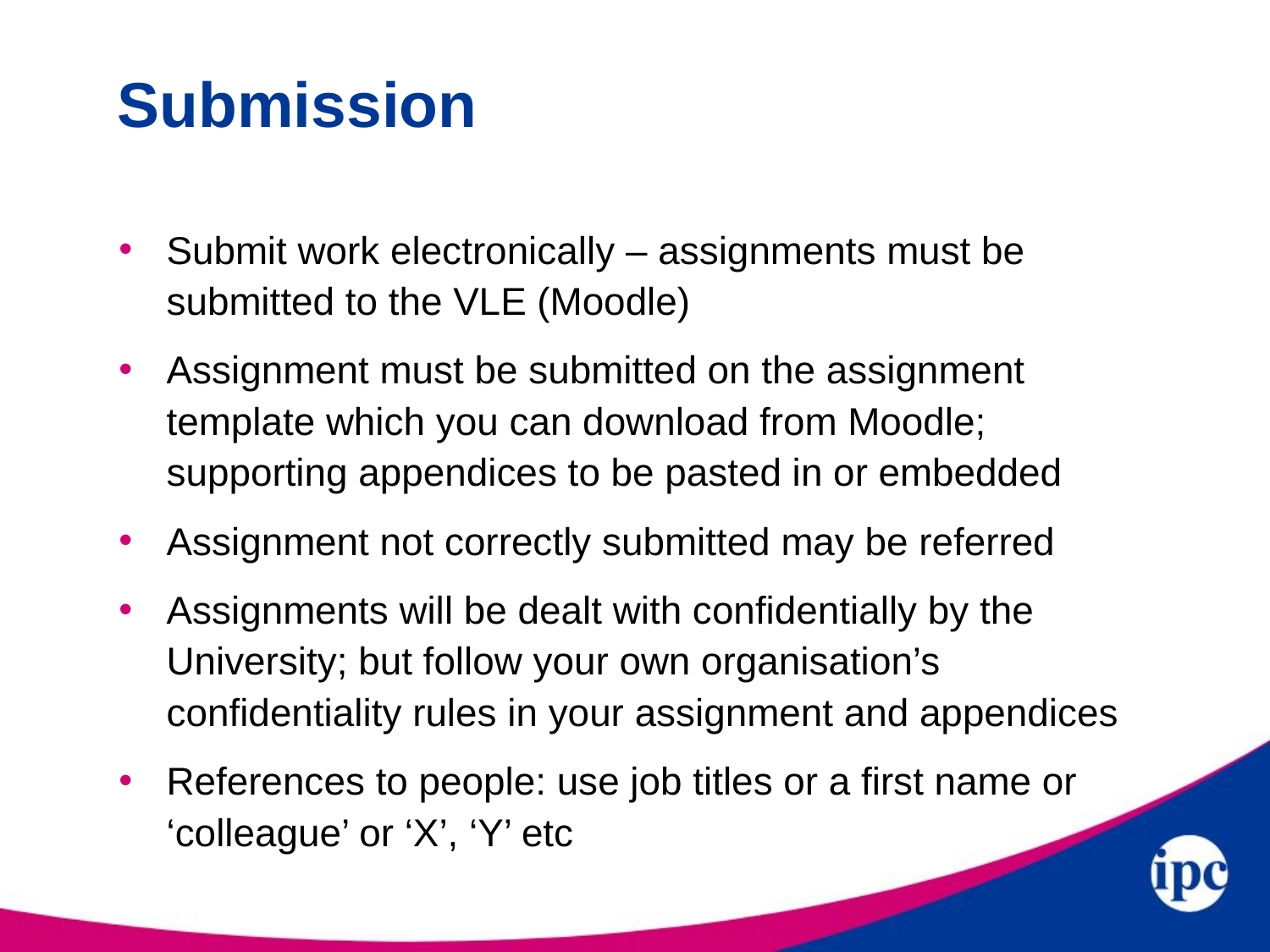

# Submission
Submit work electronically – assignments must be submitted to the VLE (Moodle)
Assignment must be submitted on the assignment template which you can download from Moodle; supporting appendices to be pasted in or embedded
Assignment not correctly submitted may be referred
Assignments will be dealt with confidentially by the University; but follow your own organisation’s confidentiality rules in your assignment and appendices
References to people: use job titles or a first name or ‘colleague’ or ‘X’, ‘Y’ etc